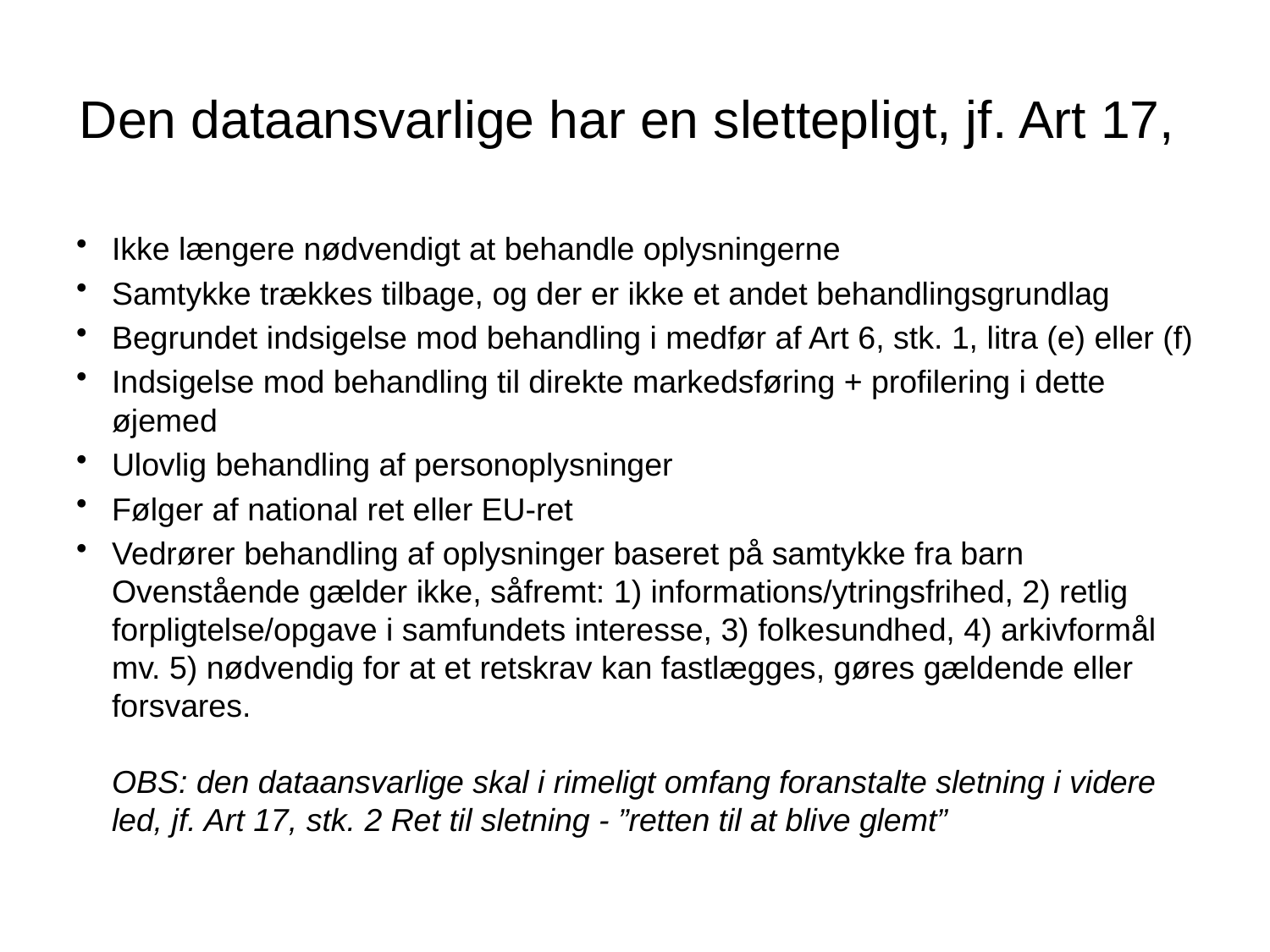

# Den dataansvarlige har en slettepligt, jf. Art 17,
Ikke længere nødvendigt at behandle oplysningerne
Samtykke trækkes tilbage, og der er ikke et andet behandlingsgrundlag
Begrundet indsigelse mod behandling i medfør af Art 6, stk. 1, litra (e) eller (f)
Indsigelse mod behandling til direkte markedsføring + profilering i dette øjemed
Ulovlig behandling af personoplysninger
Følger af national ret eller EU-ret
Vedrører behandling af oplysninger baseret på samtykke fra barn Ovenstående gælder ikke, såfremt: 1) informations/ytringsfrihed, 2) retlig forpligtelse/opgave i samfundets interesse, 3) folkesundhed, 4) arkivformål mv. 5) nødvendig for at et retskrav kan fastlægges, gøres gældende eller forsvares.
OBS: den dataansvarlige skal i rimeligt omfang foranstalte sletning i videre led, jf. Art 17, stk. 2 Ret til sletning - ”retten til at blive glemt”